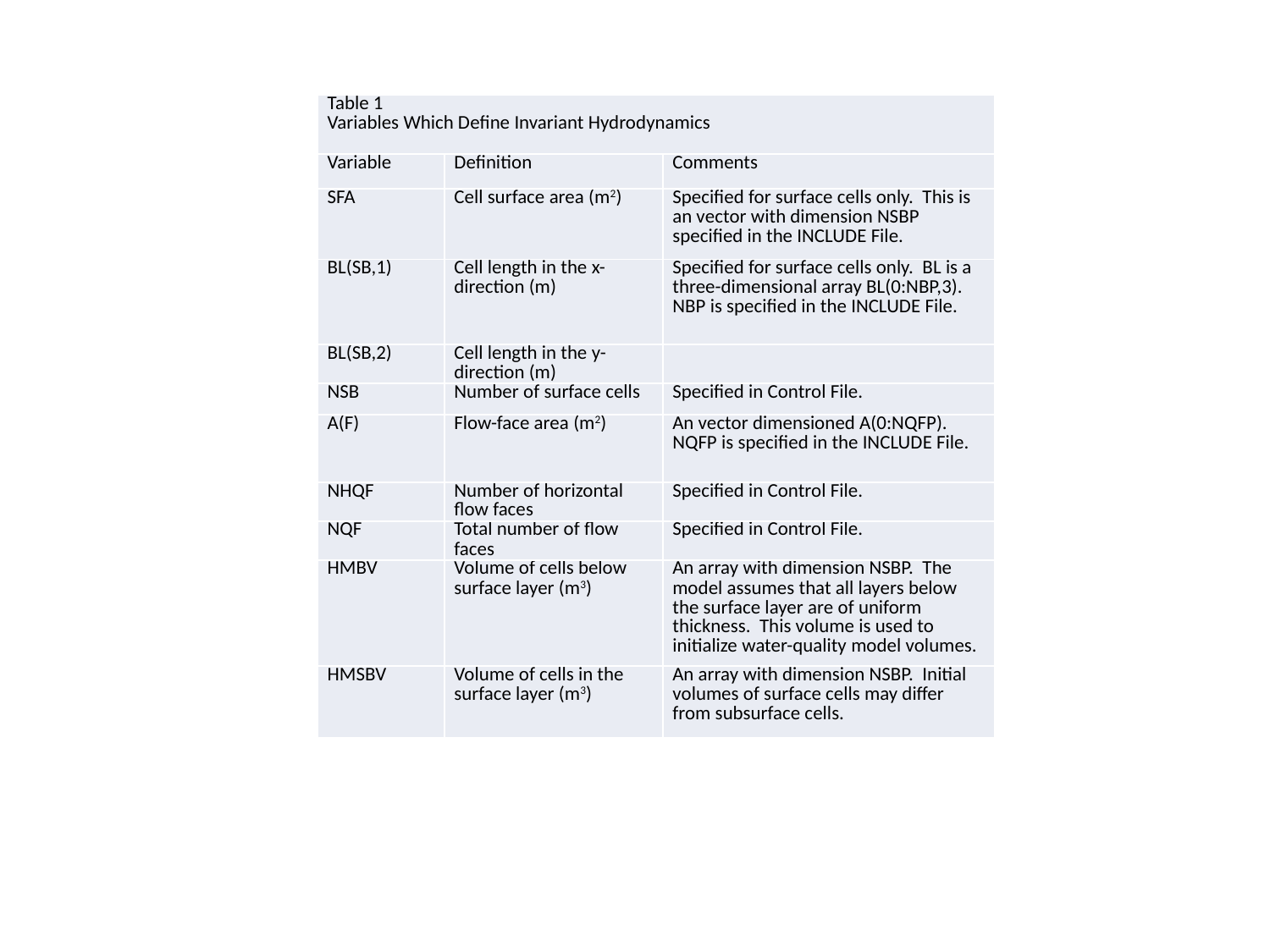

| Table 1 Variables Which Define Invariant Hydrodynamics |  |  |
| --- | --- | --- |
| Variable | Definition | Comments |
| SFA | Cell surface area (m2) | Specified for surface cells only. This is an vector with dimension NSBP specified in the INCLUDE File. |
| BL(SB,1) | Cell length in the x-direction (m) | Specified for surface cells only. BL is a three-dimensional array BL(0:NBP,3). NBP is specified in the INCLUDE File. |
| BL(SB,2) | Cell length in the y-direction (m) |  |
| NSB | Number of surface cells | Specified in Control File. |
| A(F) | Flow-face area (m2) | An vector dimensioned A(0:NQFP). NQFP is specified in the INCLUDE File. |
| NHQF | Number of horizontal flow faces | Specified in Control File. |
| NQF | Total number of flow faces | Specified in Control File. |
| HMBV | Volume of cells below surface layer (m3) | An array with dimension NSBP. The model assumes that all layers below the surface layer are of uniform thickness. This volume is used to initialize water-quality model volumes. |
| HMSBV | Volume of cells in the surface layer (m3) | An array with dimension NSBP. Initial volumes of surface cells may differ from subsurface cells. |